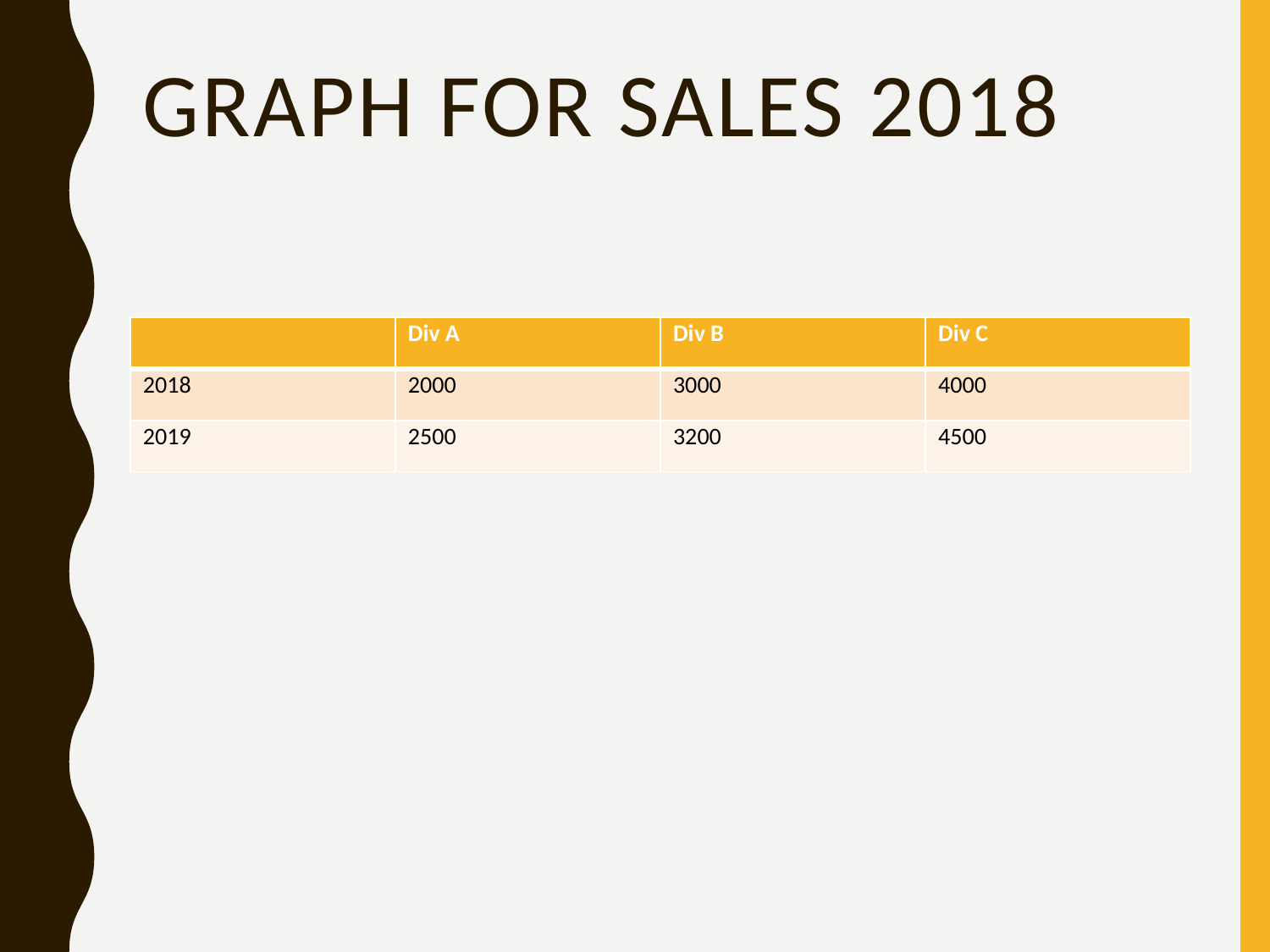

# Graph for sales 2018
|  | Div A | Div B | Div C |
| --- | --- | --- | --- |
| 2018 | 2000 | 3000 | 4000 |
| 2019 | 2500 | 3200 | 4500 |